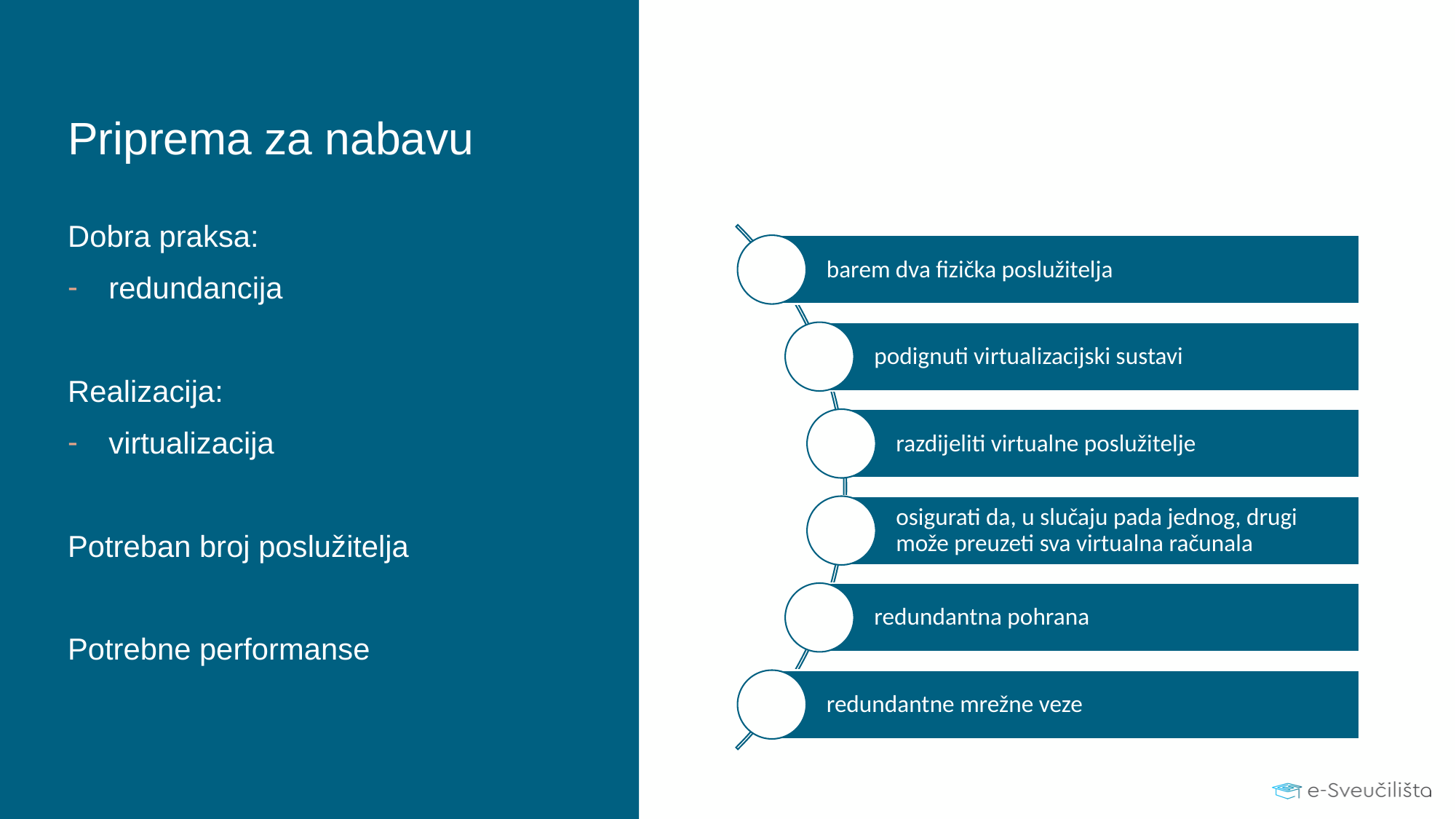

# Priprema za nabavu

barem dva fizička poslužitelja

podignuti virtualizacijski sustavi

razdijeliti virtualne poslužitelje

osigurati da, u slučaju pada jednog, drugi može preuzeti sva virtualna računala

redundantna pohrana

redundantne mrežne veze

Dobra praksa:
redundancija

Realizacija:
virtualizacija

Potreban broj poslužitelja

Potrebne performanse